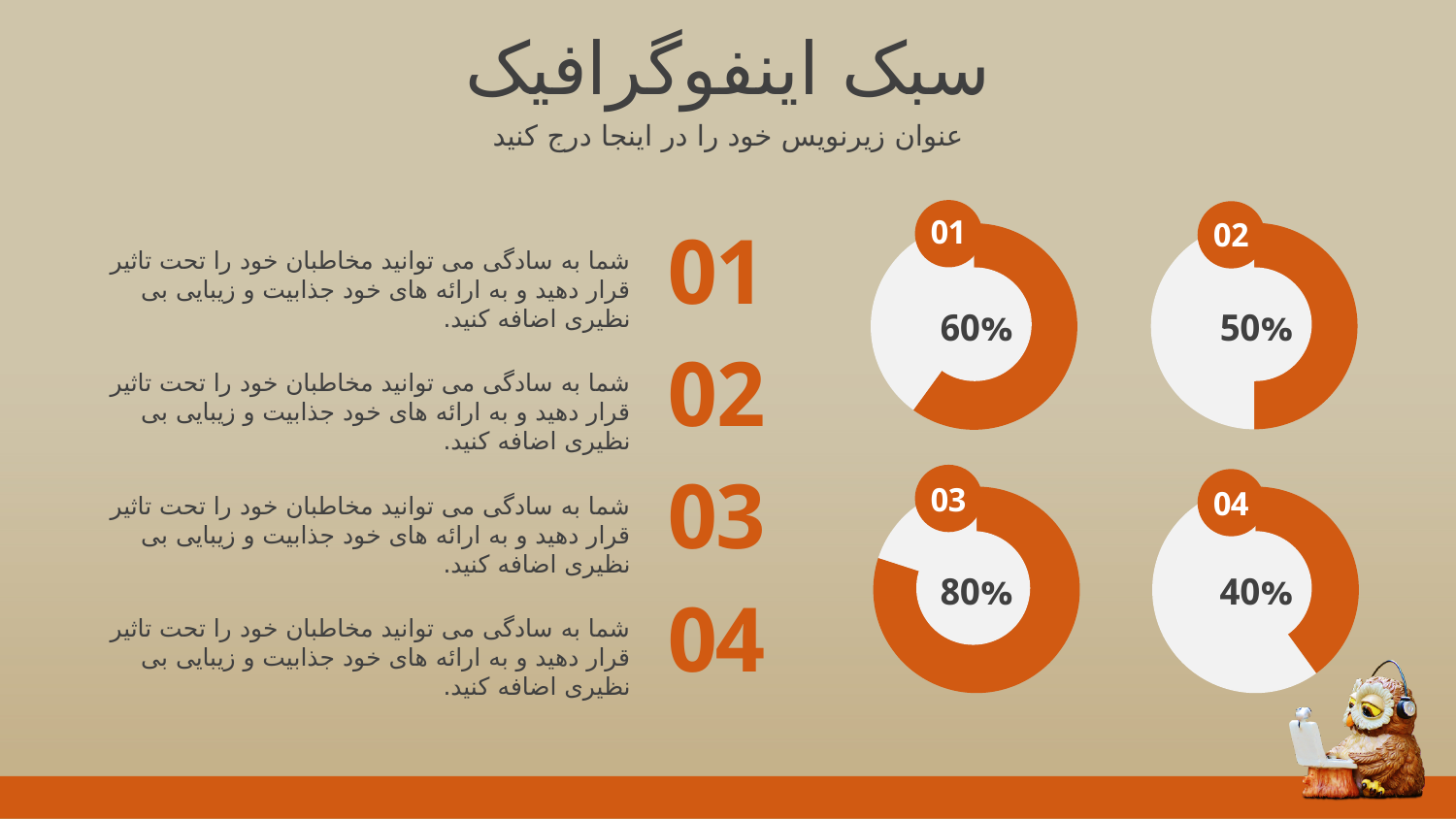

سبک اینفوگرافیک
عنوان زیرنویس خود را در اینجا درج کنید

01
02
01

### Chart

| Category |  |
|---|---|

### Chart

| Category |  |
|---|---|
شما به سادگی می توانید مخاطبان خود را تحت تاثیر قرار دهید و به ارائه های خود جذابیت و زیبایی بی نظیری اضافه کنید.

60%
50%
02
شما به سادگی می توانید مخاطبان خود را تحت تاثیر قرار دهید و به ارائه های خود جذابیت و زیبایی بی نظیری اضافه کنید.
03

03
04
شما به سادگی می توانید مخاطبان خود را تحت تاثیر قرار دهید و به ارائه های خود جذابیت و زیبایی بی نظیری اضافه کنید.

### Chart

| Category |  |
|---|---|

### Chart

| Category |  |
|---|---|

80%
40%
04
شما به سادگی می توانید مخاطبان خود را تحت تاثیر قرار دهید و به ارائه های خود جذابیت و زیبایی بی نظیری اضافه کنید.